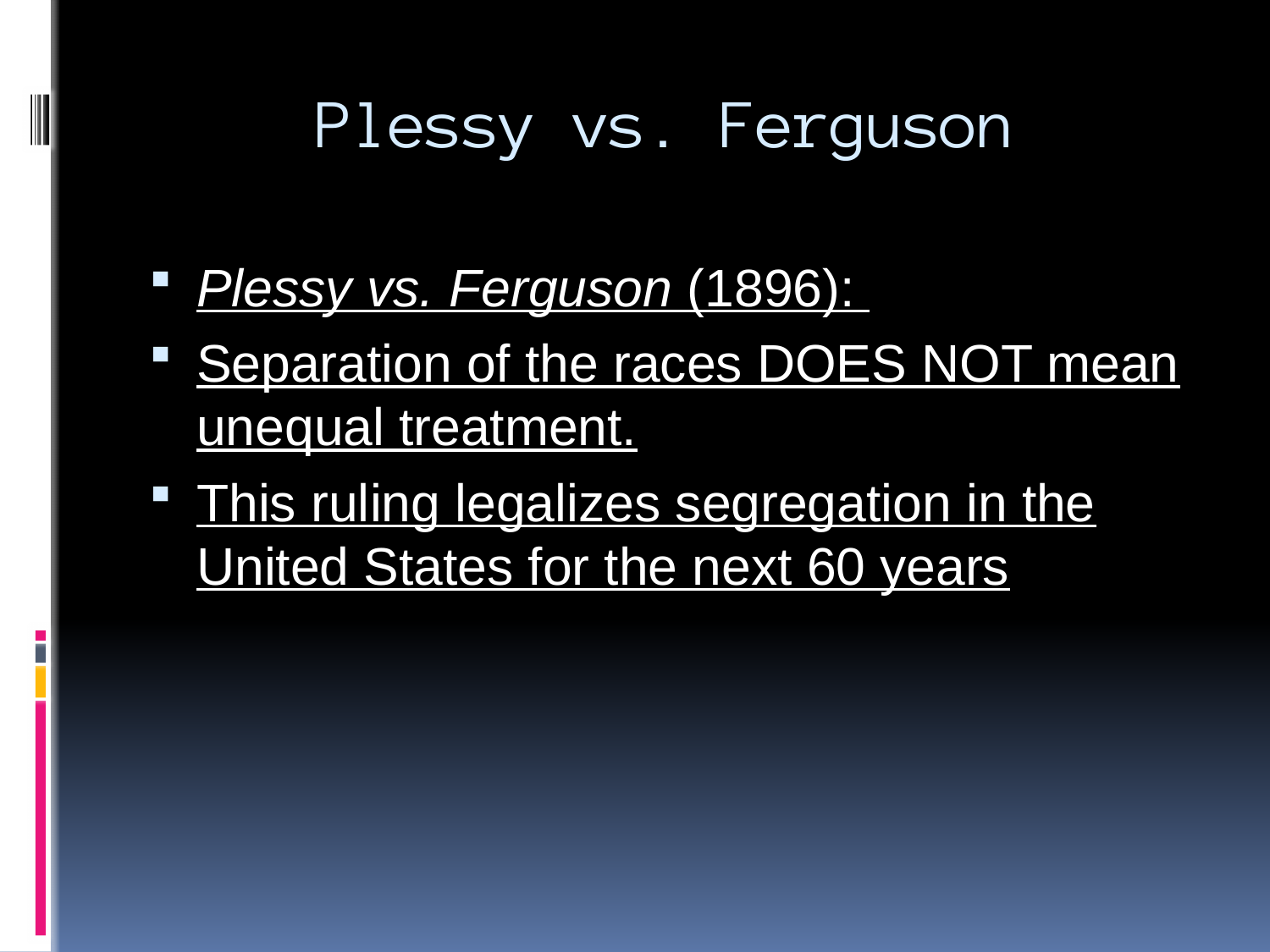

# Plessy vs. Ferguson
Plessy vs. Ferguson (1896):
Separation of the races DOES NOT mean unequal treatment.
This ruling legalizes segregation in the United States for the next 60 years